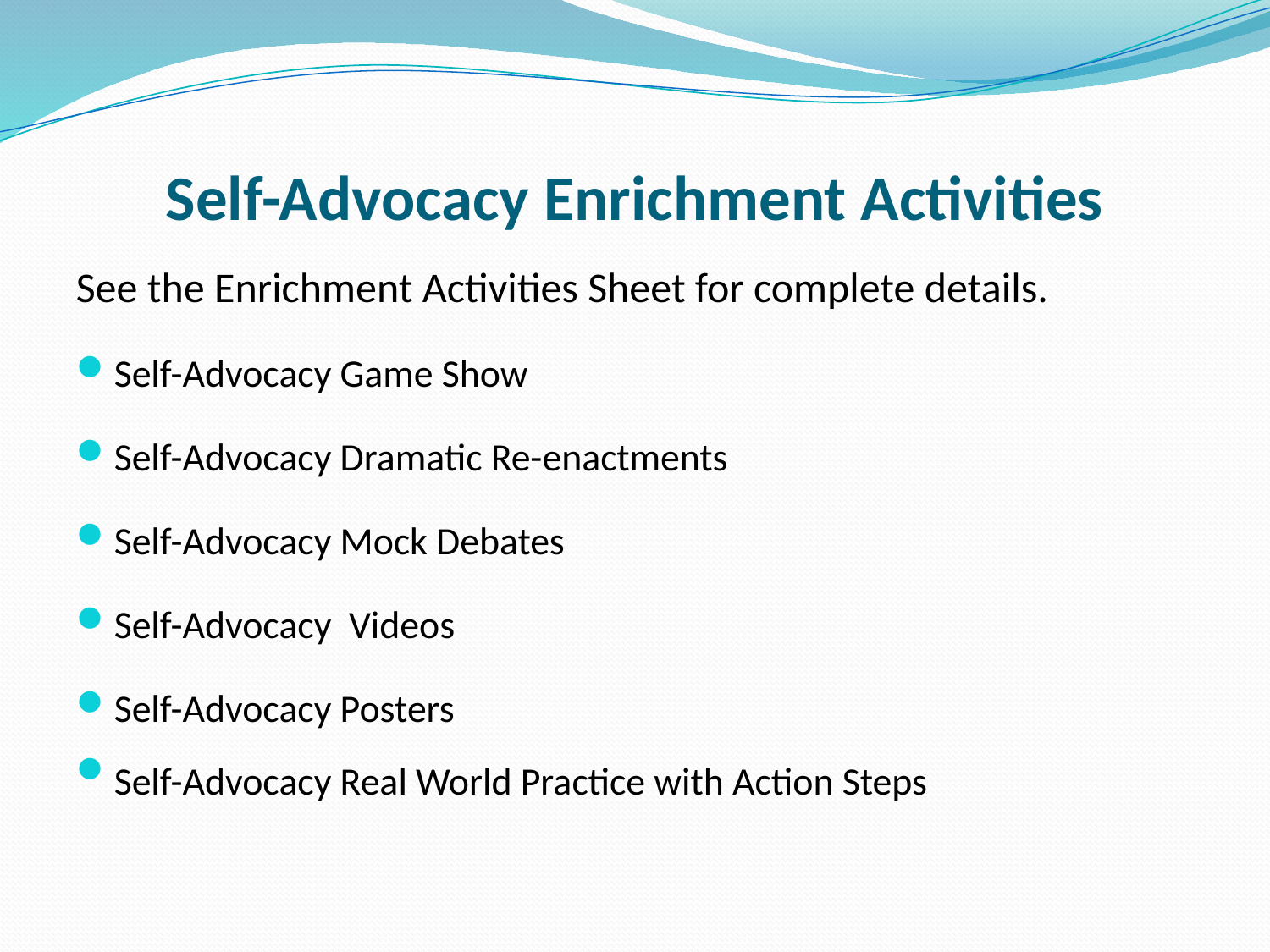

# Self-Advocacy Enrichment Activities
See the Enrichment Activities Sheet for complete details.

Self-Advocacy Game Show

Self-Advocacy Dramatic Re-enactments

Self-Advocacy Mock Debates

Self-Advocacy  Videos

Self-Advocacy Posters
Self-Advocacy Real World Practice with Action Steps